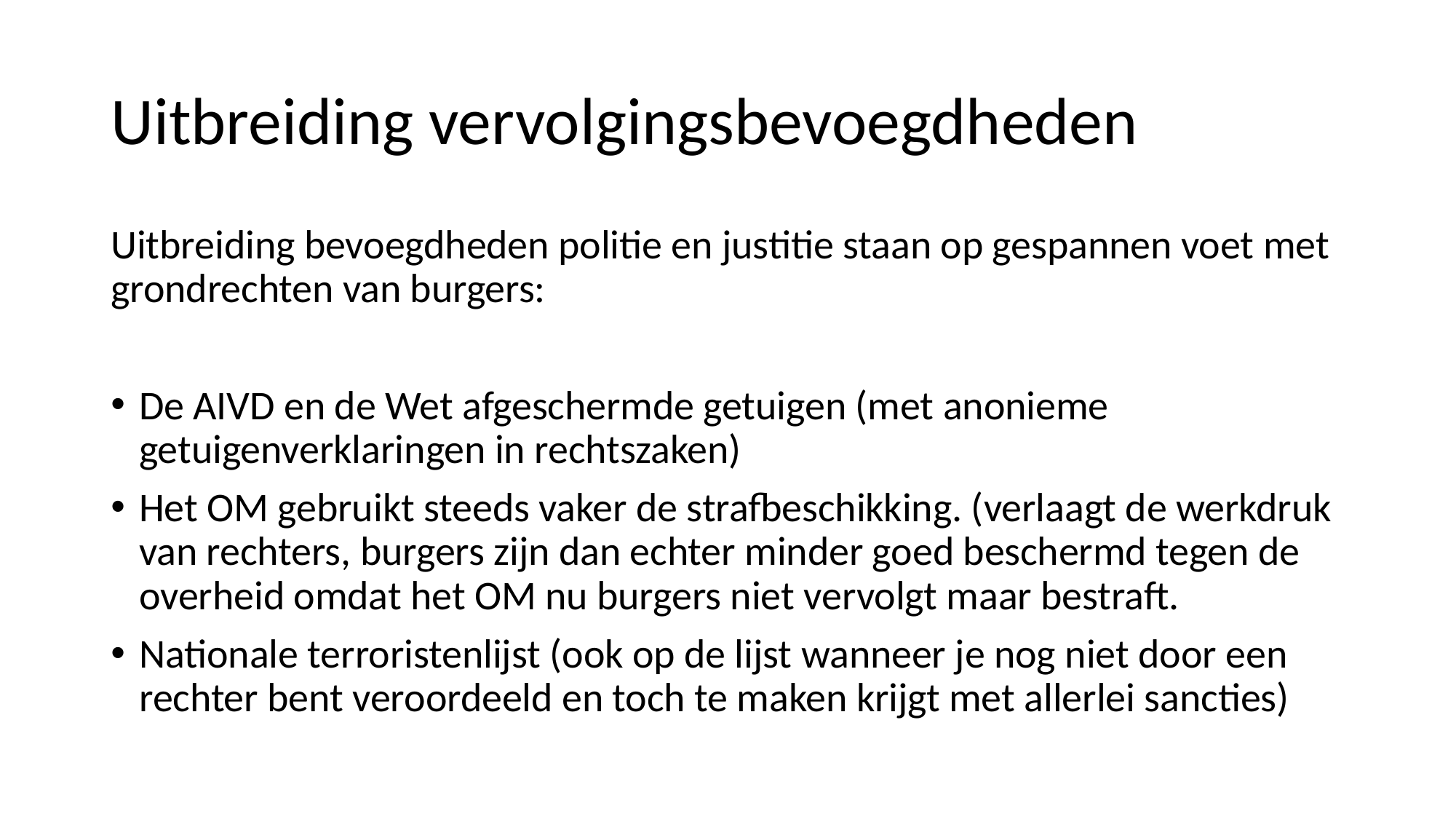

# Uitbreiding vervolgingsbevoegdheden
Uitbreiding bevoegdheden politie en justitie staan op gespannen voet met grondrechten van burgers:

De AIVD en de Wet afgeschermde getuigen (met anonieme getuigenverklaringen in rechtszaken)
Het OM gebruikt steeds vaker de strafbeschikking. (verlaagt de werkdruk van rechters, burgers zijn dan echter minder goed beschermd tegen de overheid omdat het OM nu burgers niet vervolgt maar bestraft.
Nationale terroristenlijst (ook op de lijst wanneer je nog niet door een rechter bent veroordeeld en toch te maken krijgt met allerlei sancties)